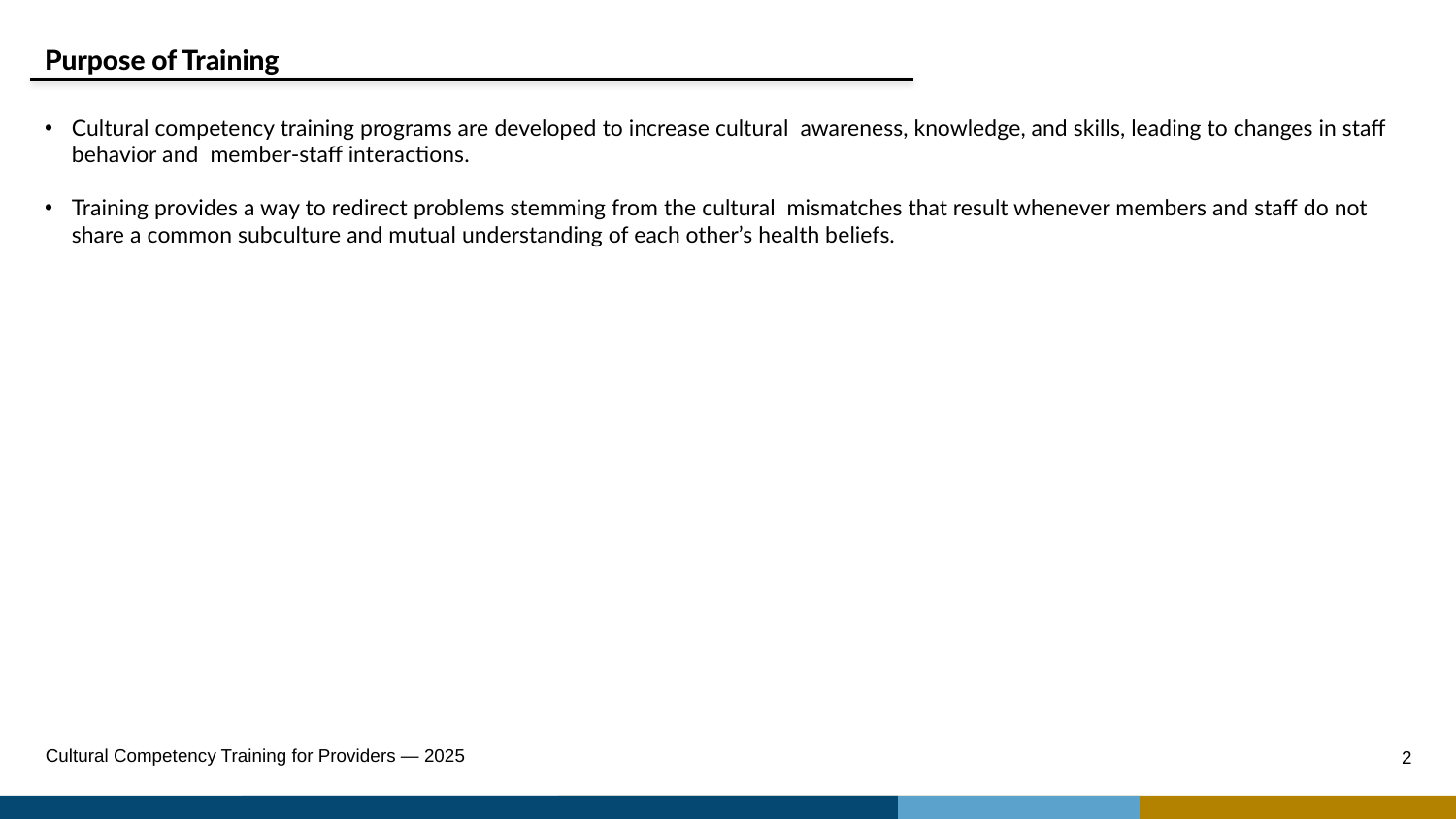

Purpose of Training
Cultural competency training programs are developed to increase cultural  awareness, knowledge, and skills, leading to changes in staff behavior and  member-staff interactions.

Training provides a way to redirect problems stemming from the cultural  mismatches that result whenever members and staff do not share a common subculture and mutual understanding of each other’s health beliefs.
Cultural Competency Training for Providers — 2025